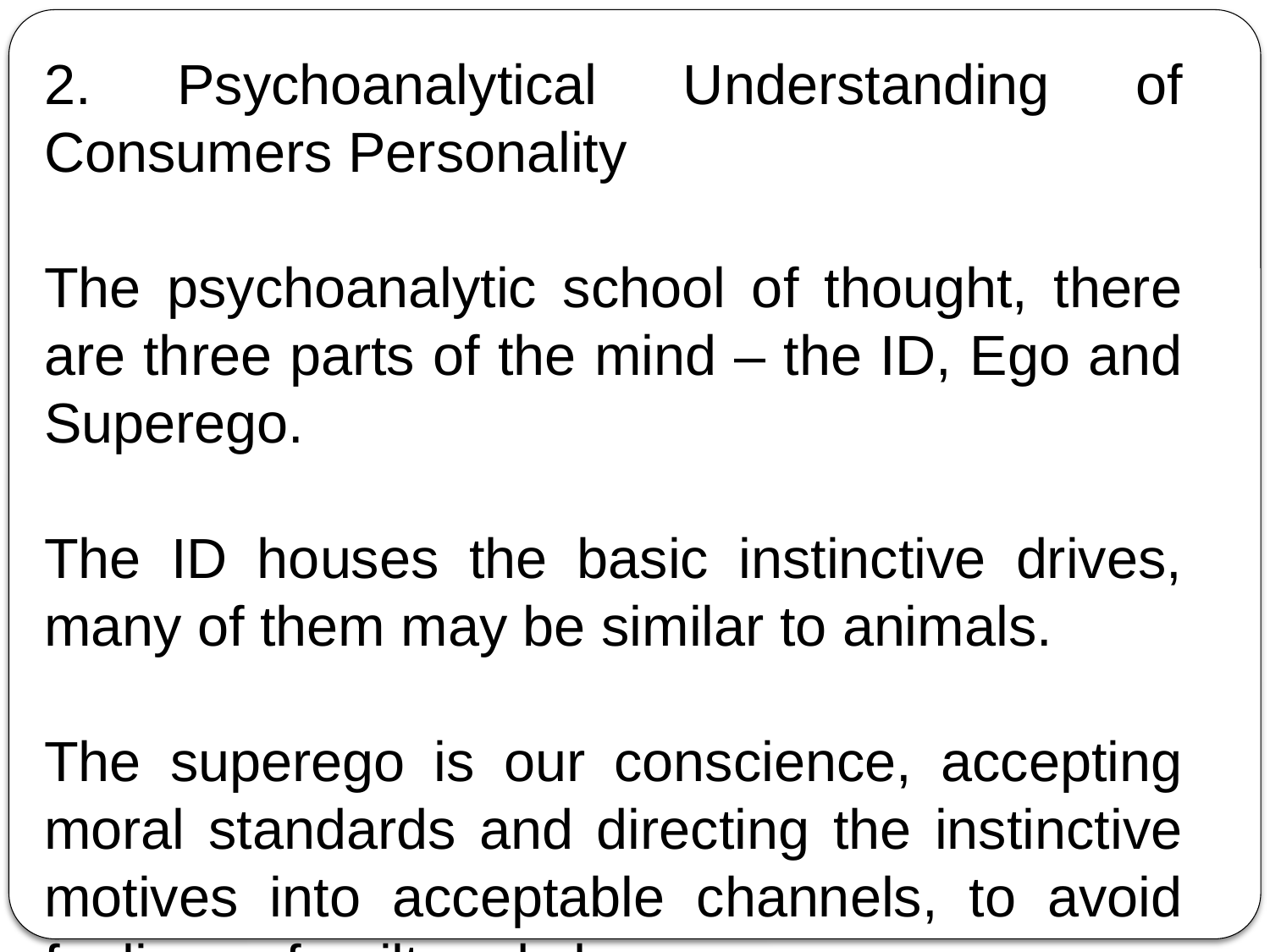

2. Psychoanalytical Understanding of Consumers Personality

The psychoanalytic school of thought, there are three parts of the mind – the ID, Ego and Superego.

The ID houses the basic instinctive drives, many of them may be similar to animals.

The superego is our conscience, accepting moral standards and directing the instinctive motives into acceptable channels, to avoid feelings of guilt and shame.